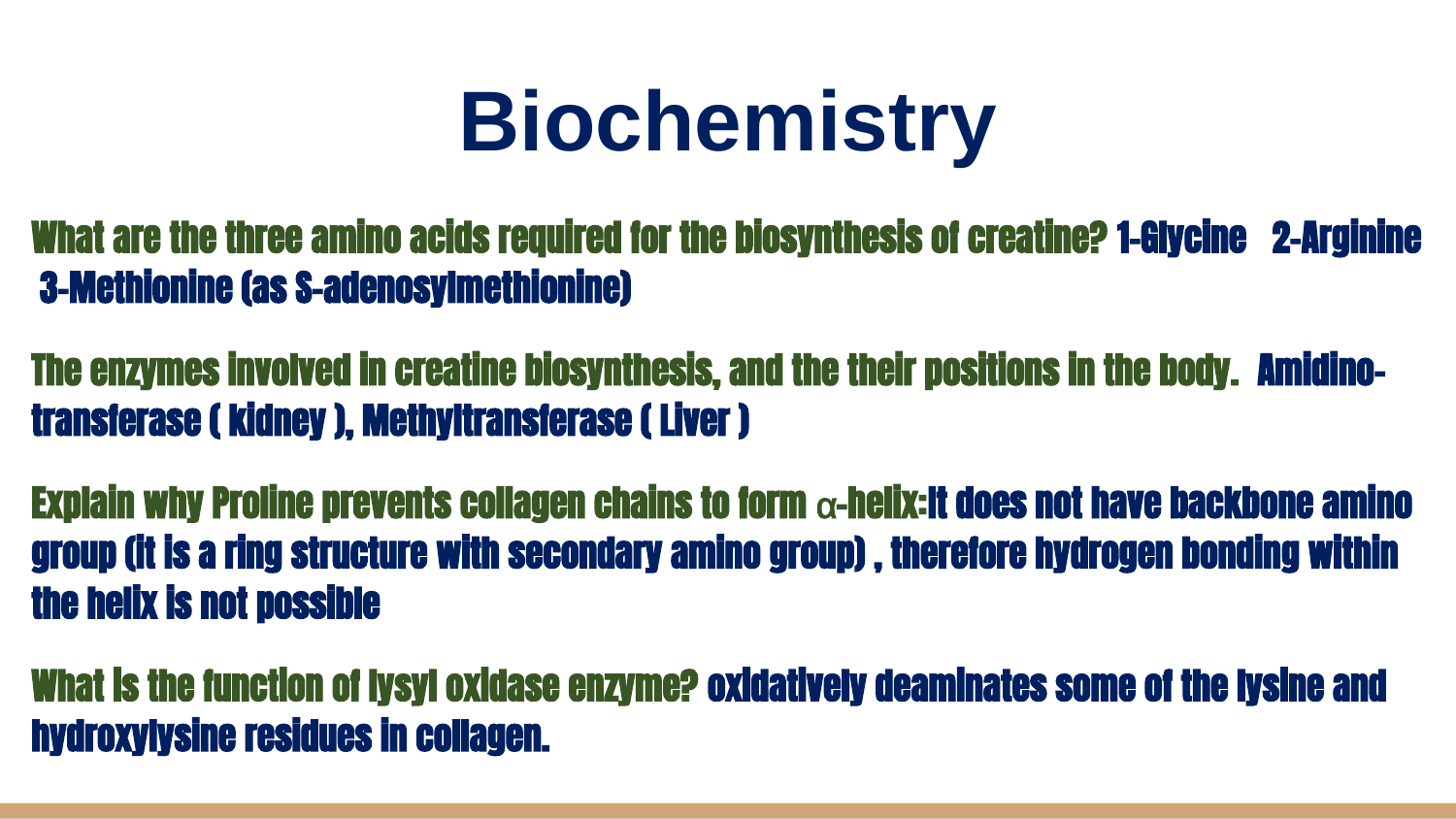

# Biochemistry
What are the three amino acids required for the biosynthesis of creatine? 1-Glycine   2-Arginine  3-Methionine (as S-adenosylmethionine)
The enzymes involved in creatine biosynthesis, and the their positions in the body.  Amidino- transferase ( kidney ), Methyltransferase ( Liver )
Explain why Proline prevents collagen chains to form α-helix:It does not have backbone amino group (it is a ring structure with secondary amino group) , therefore hydrogen bonding within the helix is not possible
What is the function of lysyl oxidase enzyme? oxidatively deaminates some of the lysine and hydroxylysine residues in collagen.